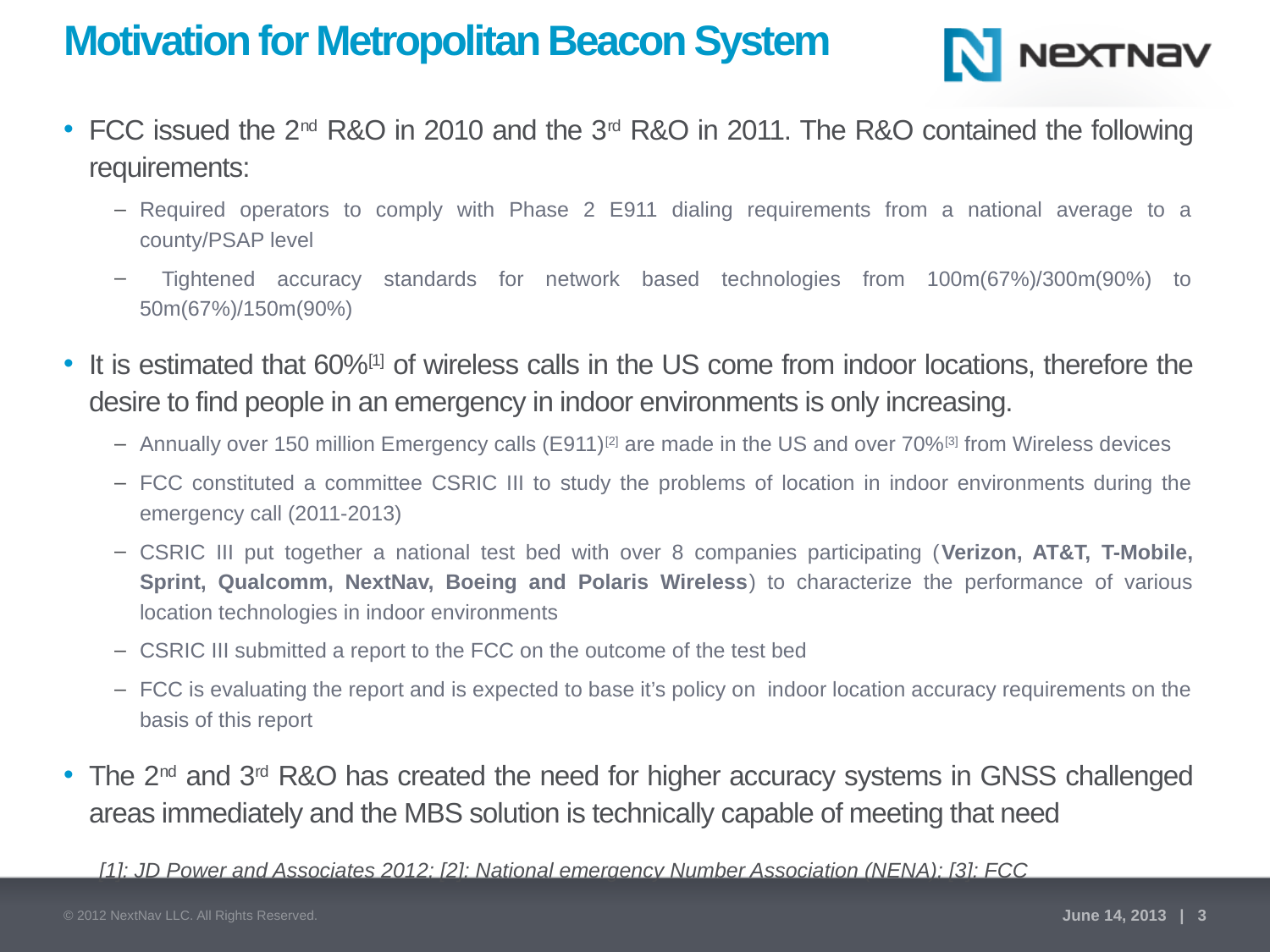

# Motivation for Metropolitan Beacon System
FCC issued the 2nd R&O in 2010 and the 3rd R&O in 2011. The R&O contained the following requirements:
Required operators to comply with Phase 2 E911 dialing requirements from a national average to a county/PSAP level
 Tightened accuracy standards for network based technologies from 100m(67%)/300m(90%) to 50m(67%)/150m(90%)
It is estimated that 60%[1] of wireless calls in the US come from indoor locations, therefore the desire to find people in an emergency in indoor environments is only increasing.
Annually over 150 million Emergency calls (E911)[2] are made in the US and over 70%[3] from Wireless devices
FCC constituted a committee CSRIC III to study the problems of location in indoor environments during the emergency call (2011-2013)
CSRIC III put together a national test bed with over 8 companies participating (Verizon, AT&T, T-Mobile, Sprint, Qualcomm, NextNav, Boeing and Polaris Wireless) to characterize the performance of various location technologies in indoor environments
CSRIC III submitted a report to the FCC on the outcome of the test bed
FCC is evaluating the report and is expected to base it’s policy on  indoor location accuracy requirements on the basis of this report
The 2nd and 3rd R&O has created the need for higher accuracy systems in GNSS challenged areas immediately and the MBS solution is technically capable of meeting that need
[1]: JD Power and Associates 2012; [2]: National emergency Number Association (NENA); [3]: FCC
© 2012 NextNav LLC. All Rights Reserved.
June 14, 2013   |   3